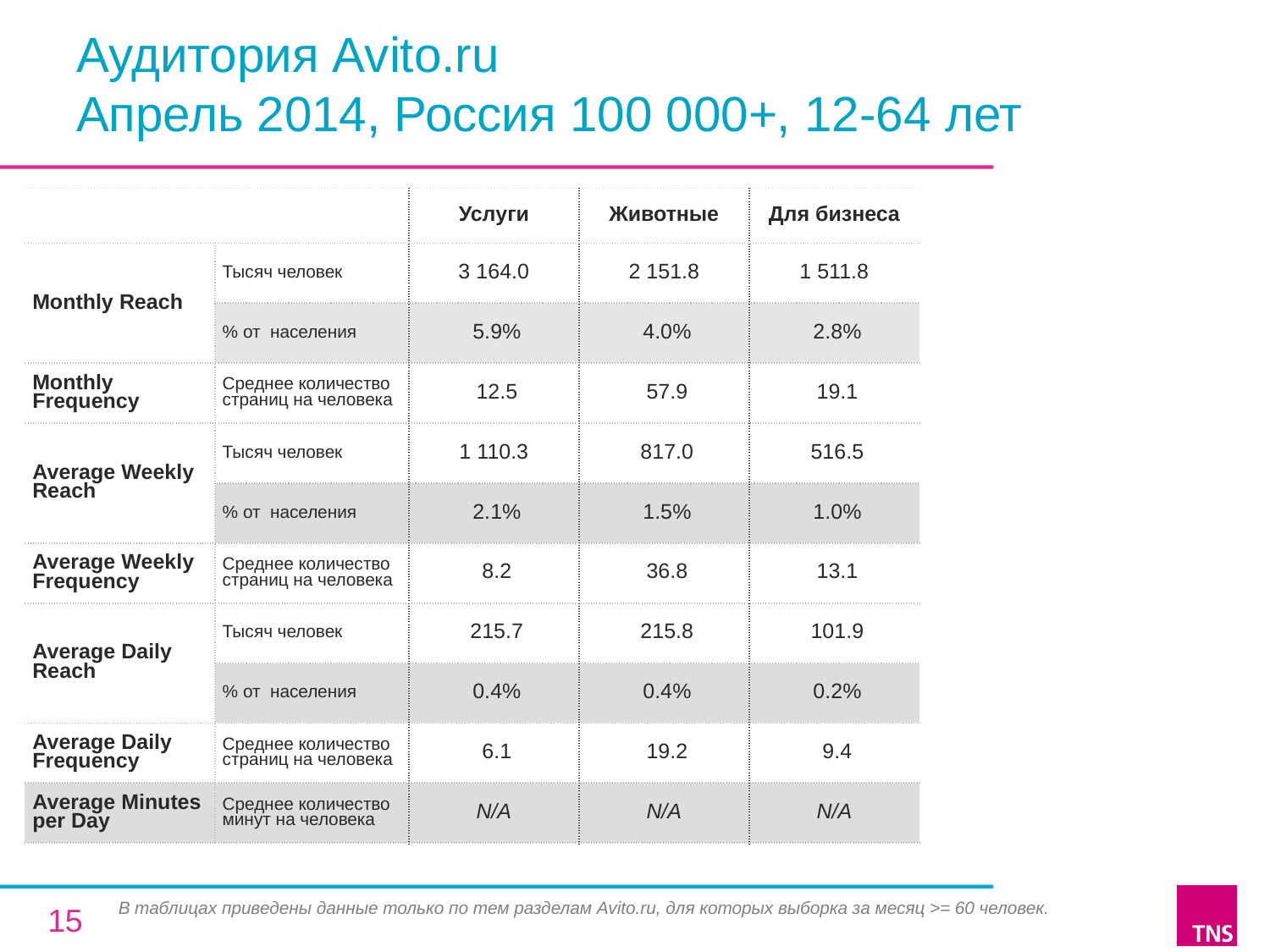

# Аудитория Avito.ru Апрель 2014, Россия 100 000+, 12-64 лет
|  |  | Услуги | Животные | Для бизнеса |
| --- | --- | --- | --- | --- |
| Monthly Reach | Тысяч человек | 3 164.0 | 2 151.8 | 1 511.8 |
|  | % от населения | 5.9% | 4.0% | 2.8% |
| Monthly Frequency | Среднее количество страниц на человека | 12.5 | 57.9 | 19.1 |
| Average Weekly Reach | Тысяч человек | 1 110.3 | 817.0 | 516.5 |
|  | % от населения | 2.1% | 1.5% | 1.0% |
| Average Weekly Frequency | Среднее количество страниц на человека | 8.2 | 36.8 | 13.1 |
| Average Daily Reach | Тысяч человек | 215.7 | 215.8 | 101.9 |
|  | % от населения | 0.4% | 0.4% | 0.2% |
| Average Daily Frequency | Среднее количество страниц на человека | 6.1 | 19.2 | 9.4 |
| Average Minutes per Day | Среднее количество минут на человека | N/A | N/A | N/A |
В таблицах приведены данные только по тем разделам Avito.ru, для которых выборка за месяц >= 60 человек.
15